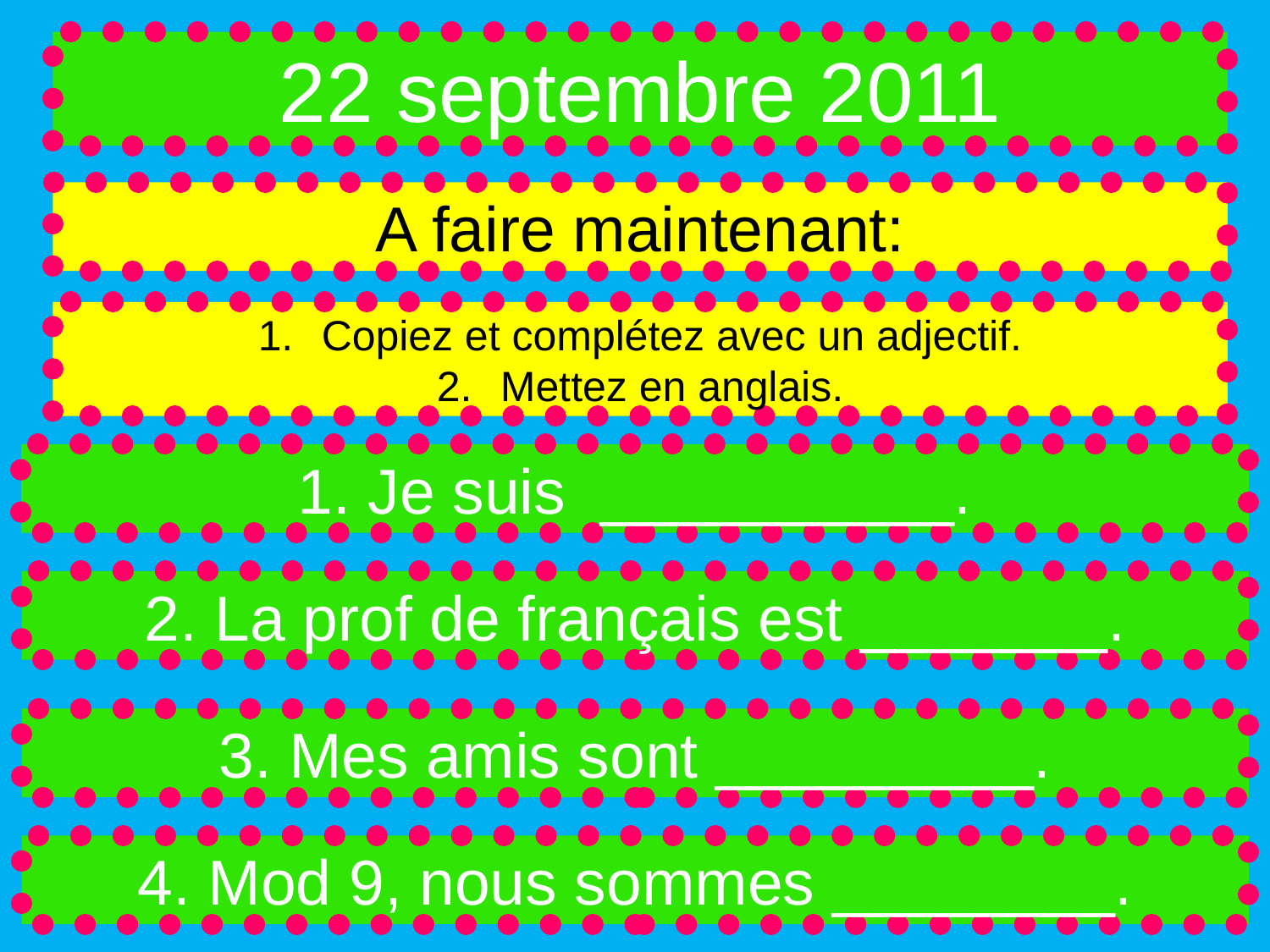

22 septembre 2011
A faire maintenant:
Copiez et complétez avec un adjectif.
Mettez en anglais.
1. Je suis  __________.
2. La prof de français est _______.
3. Mes amis sont _________.
4. Mod 9, nous sommes ________.